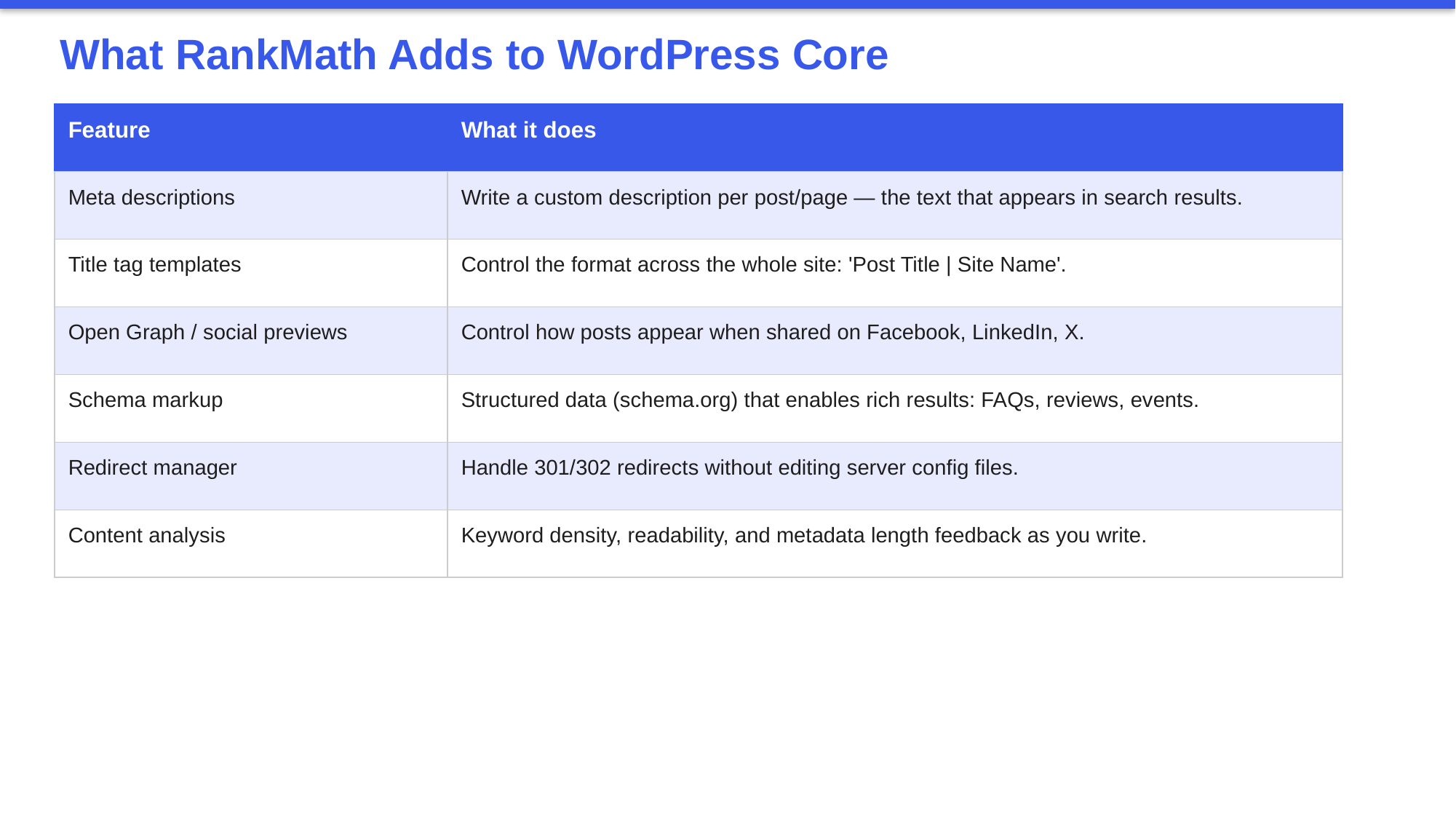

What RankMath Adds to WordPress Core
| Feature | What it does |
| --- | --- |
| Meta descriptions | Write a custom description per post/page — the text that appears in search results. |
| Title tag templates | Control the format across the whole site: 'Post Title | Site Name'. |
| Open Graph / social previews | Control how posts appear when shared on Facebook, LinkedIn, X. |
| Schema markup | Structured data (schema.org) that enables rich results: FAQs, reviews, events. |
| Redirect manager | Handle 301/302 redirects without editing server config files. |
| Content analysis | Keyword density, readability, and metadata length feedback as you write. |